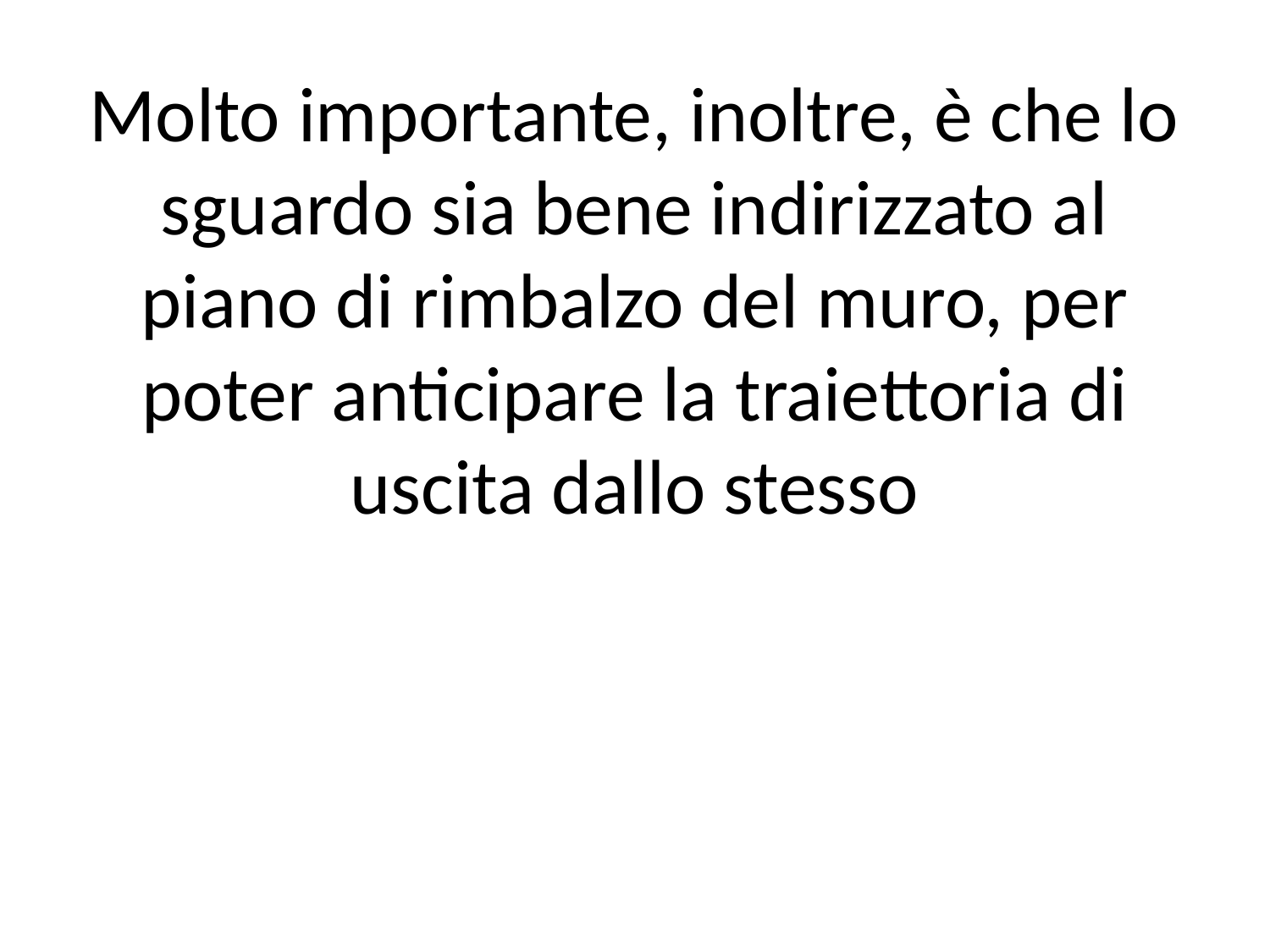

# Molto importante, inoltre, è che lo sguardo sia bene indirizzato al piano di rimbalzo del muro, per poter anticipare la traiettoria di uscita dallo stesso